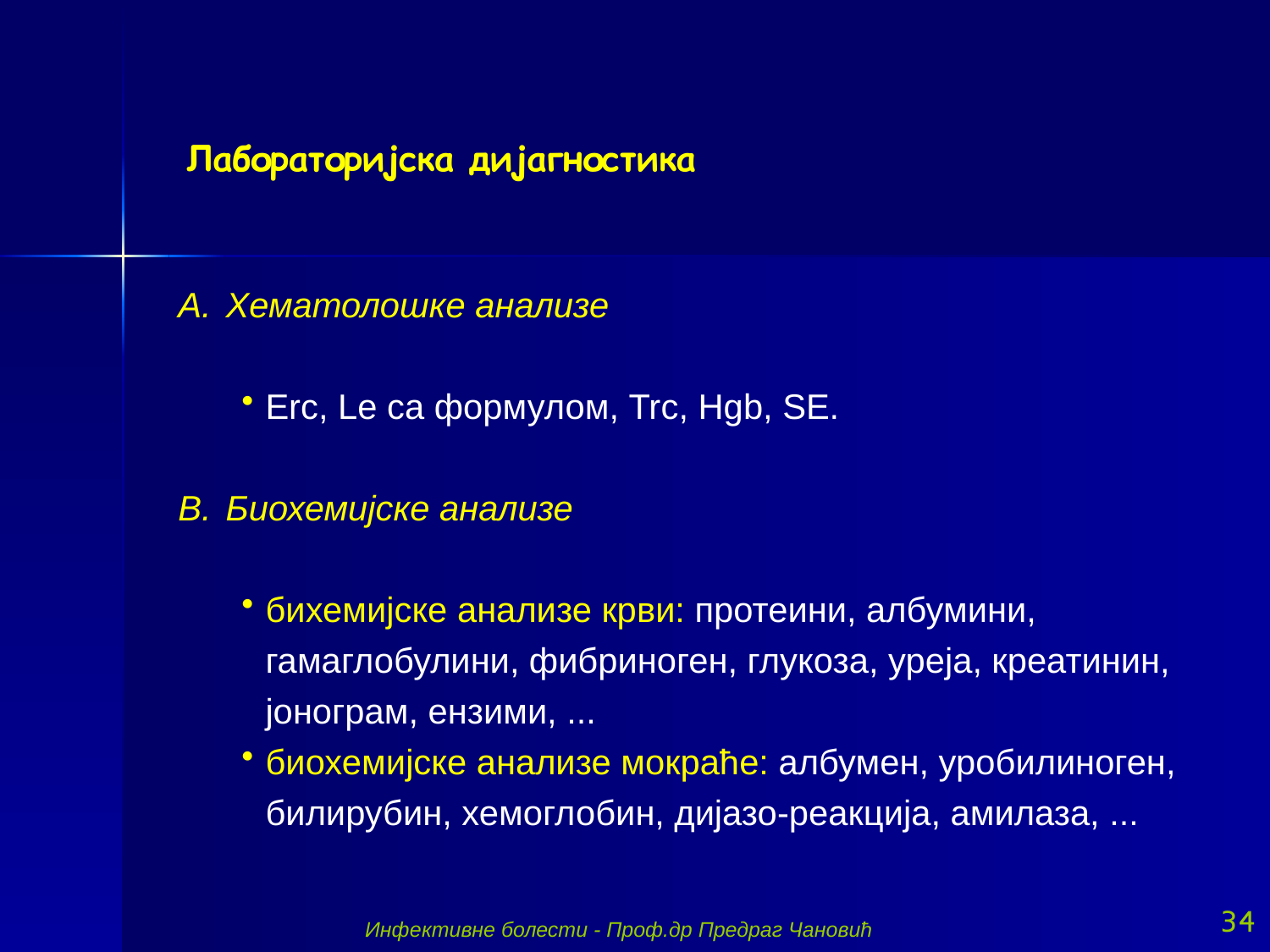

Лабораторијска дијагностика
Хематолошке анализе

Erc, Le са формулом, Trc, Hgb, SE.

Биохемијске анализе

бихемијске анализе крви: протеини, албумини, гамаглобулини, фибриноген, глукоза, уреја, креатинин, јонограм, ензими, ...
биохемијске анализе мокраће: албумен, уробилиноген, билирубин, хемоглобин, дијазо-реакција, амилаза, ...
34
Инфективне болести - Проф.др Предраг Чановић